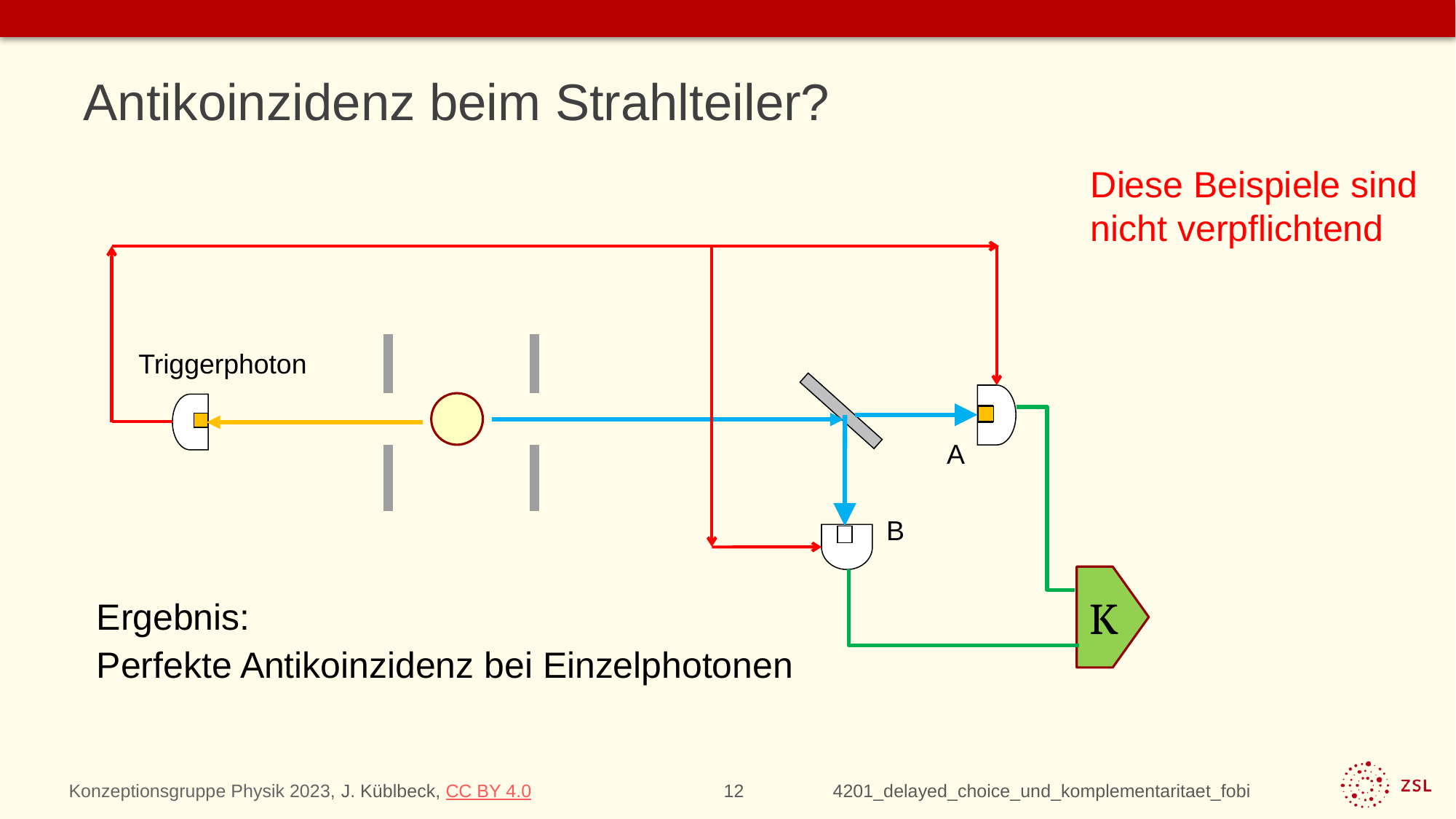

# Antikoinzidenz beim Strahlteiler?
Ergebnis:
Perfekte Antikoinzidenz bei Einzelphotonen
Diese Beispiele sind nicht verpflichtend

      Triggerphoton

      A
  B

K